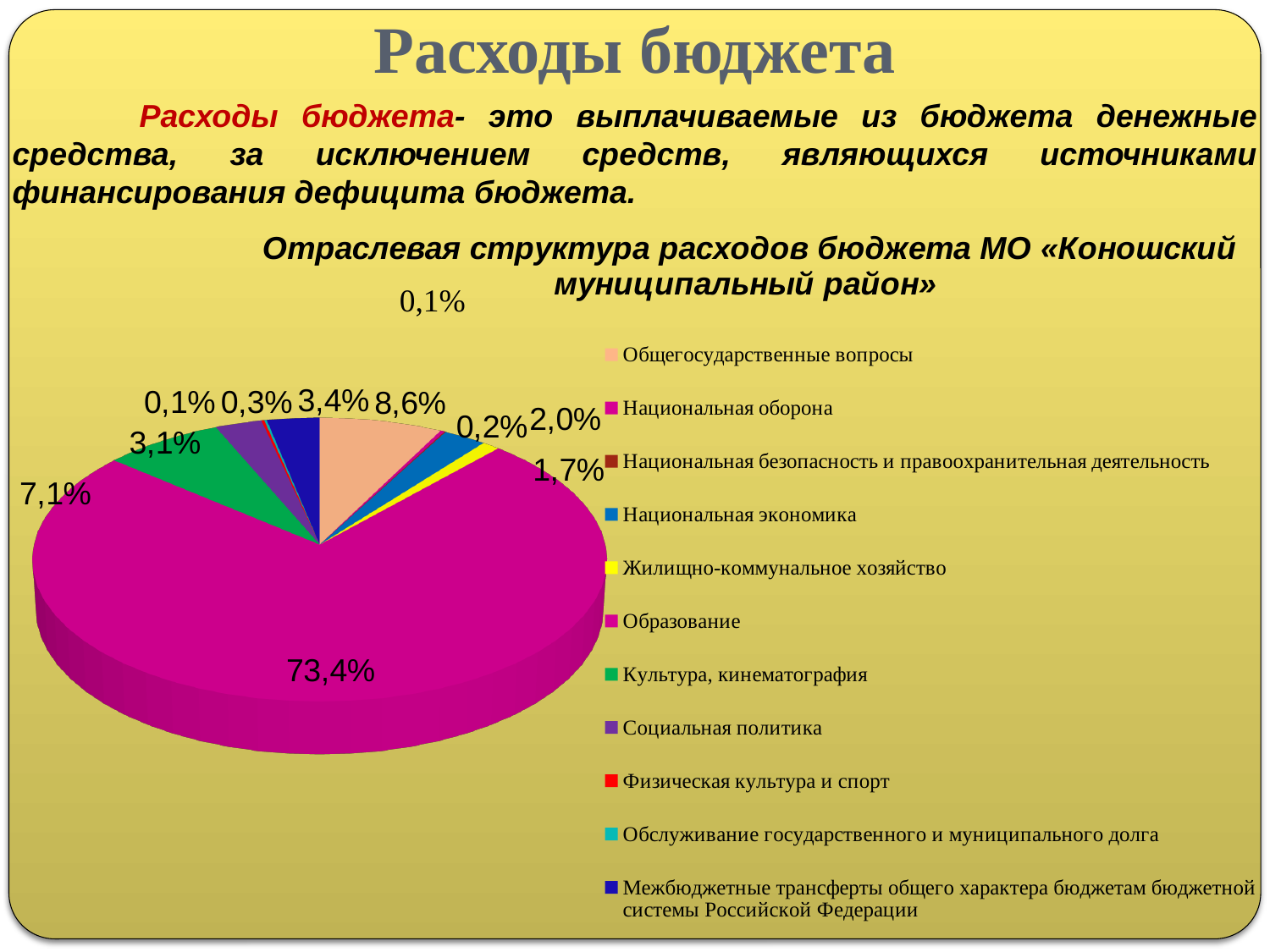

# Расходы бюджета
	Расходы бюджета- это выплачиваемые из бюджета денежные средства, за исключением средств, являющихся источниками финансирования дефицита бюджета.

[unsupported chart]